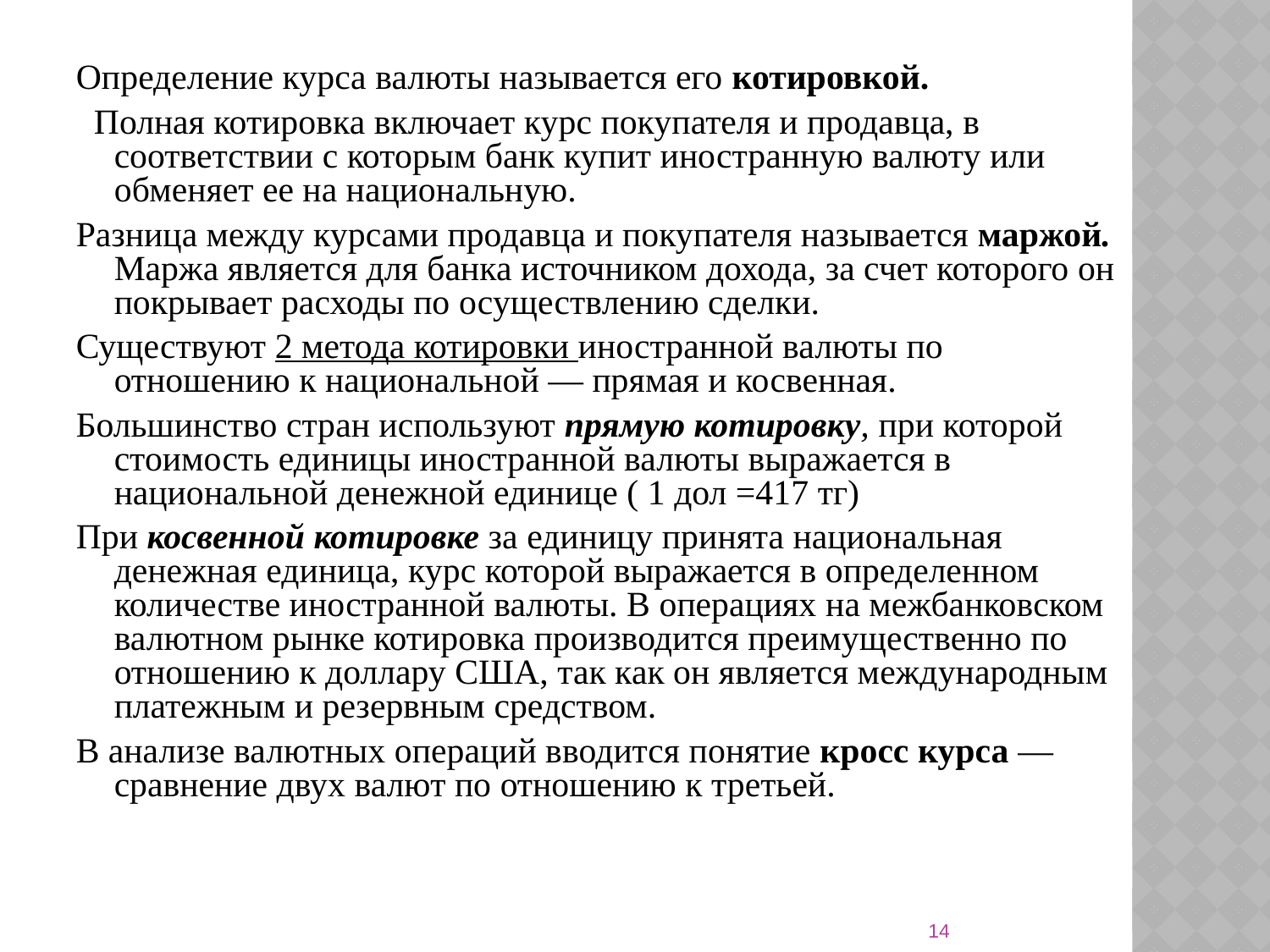

Определение курса валюты называется его котировкой.
  Полная котировка включает курс покупателя и продавца, в соответствии с которым банк купит иностранную валюту или обменяет ее на национальную.
Разница между курсами продавца и покупателя называется маржой. Маржа является для банка источником дохода, за счет которого он покрывает расходы по осуществлению сделки.
Существуют 2 метода котировки иностранной валюты по отношению к национальной — прямая и косвенная.
Большинство стран используют прямую котировку, при которой стоимость единицы иностранной валюты выражается в национальной денежной единице ( 1 дол =417 тг)
При косвенной котировке за единицу принята национальная денежная единица, курс которой выражается в определенном количестве иностранной валюты. В операциях на межбанковском валютном рынке котировка производится преимущественно по отношению к доллару США, так как он является международным платежным и резервным средством.
В анализе валютных операций вводится понятие кросс курса — сравнение двух валют по отношению к третьей.
14